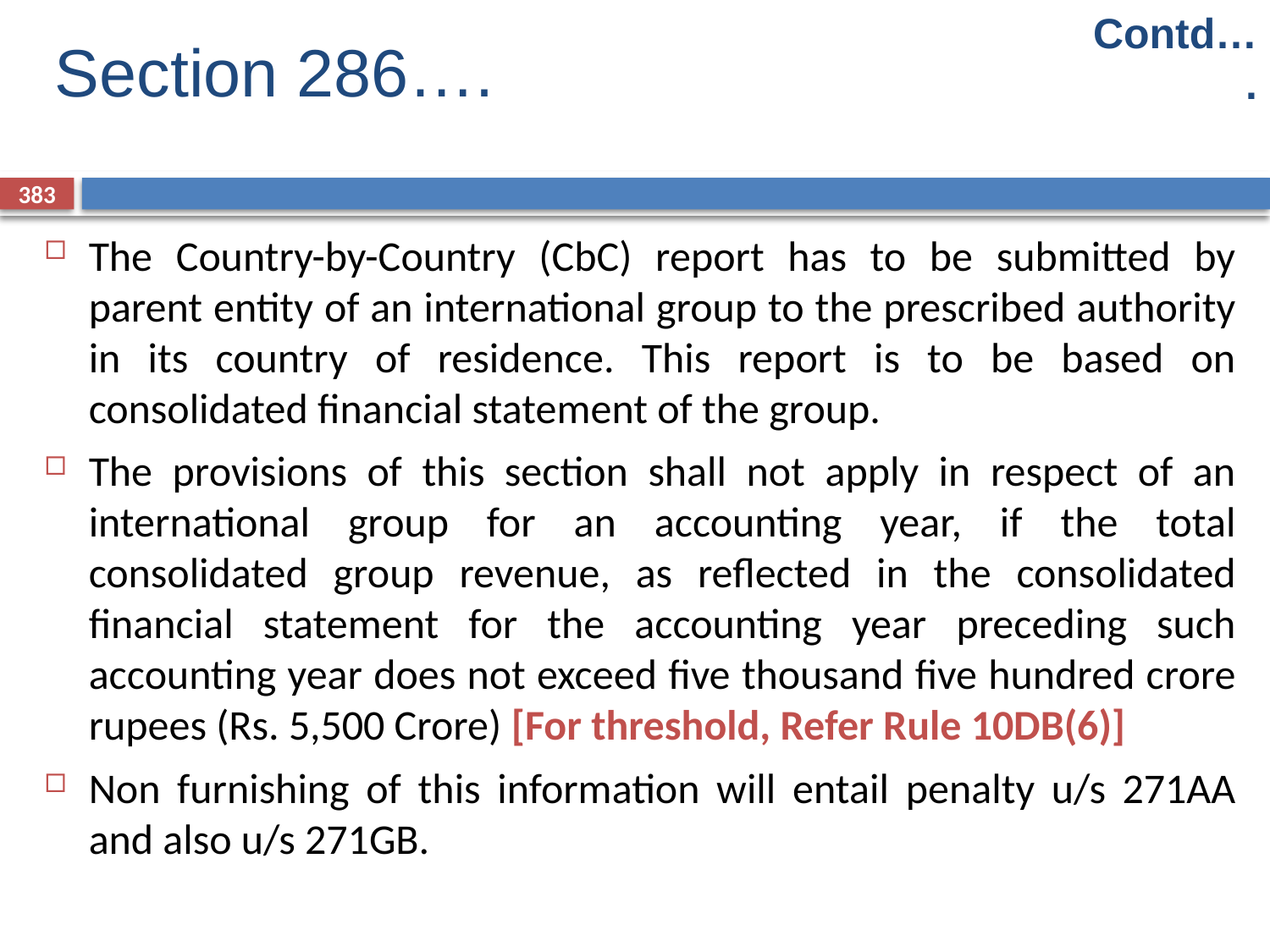

Contd….
Section 286….

383
The Country-by-Country (CbC) report has to be submitted by parent entity of an international group to the prescribed authority in its country of residence. This report is to be based on consolidated financial statement of the group.
The provisions of this section shall not apply in respect of an international group for an accounting year, if the total consolidated group revenue, as reflected in the consolidated financial statement for the accounting year preceding such accounting year does not exceed five thousand five hundred crore rupees (Rs. 5,500 Crore) [For threshold, Refer Rule 10DB(6)]
Non furnishing of this information will entail penalty u/s 271AA and also u/s 271GB.